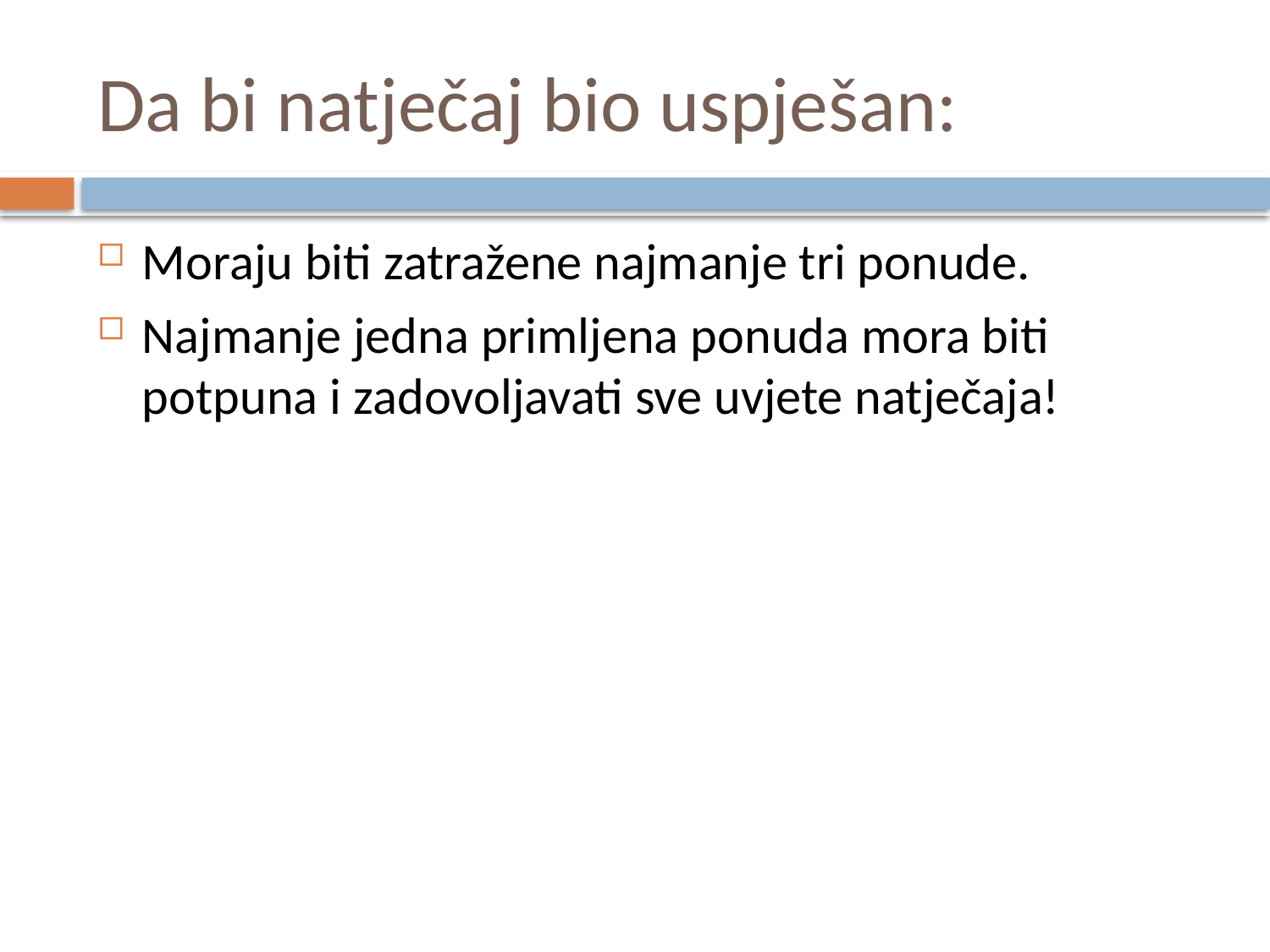

# Da bi natječaj bio uspješan:
Moraju biti zatražene najmanje tri ponude.
Najmanje jedna primljena ponuda mora biti potpuna i zadovoljavati sve uvjete natječaja!